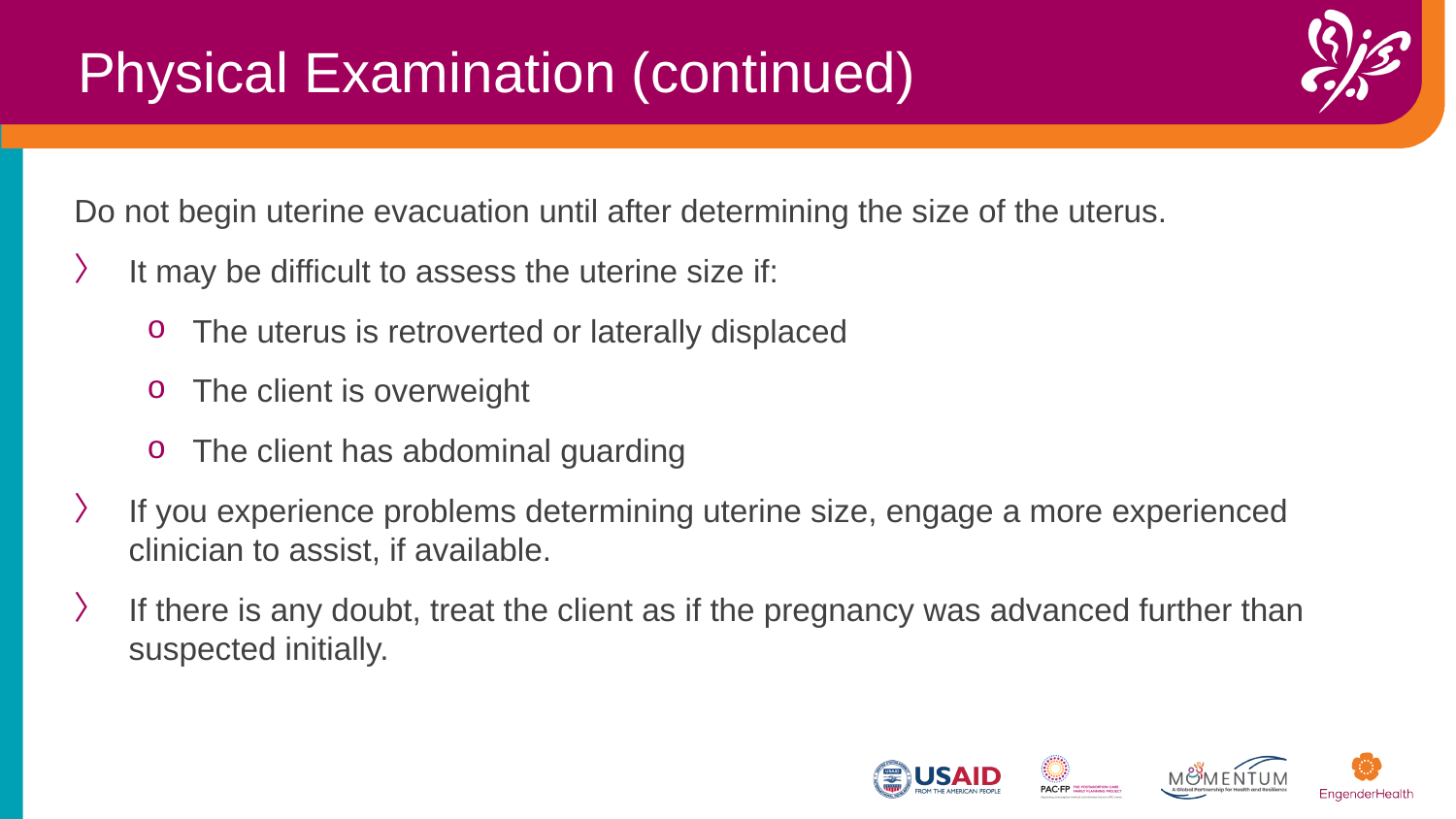

Physical Examination (continued)
Do not begin uterine evacuation until after determining the size of the uterus.
It may be difficult to assess the uterine size if:
The uterus is retroverted or laterally displaced
The client is overweight
The client has abdominal guarding
If you experience problems determining uterine size, engage a more experienced clinician to assist, if available.
If there is any doubt, treat the client as if the pregnancy was advanced further than suspected initially.